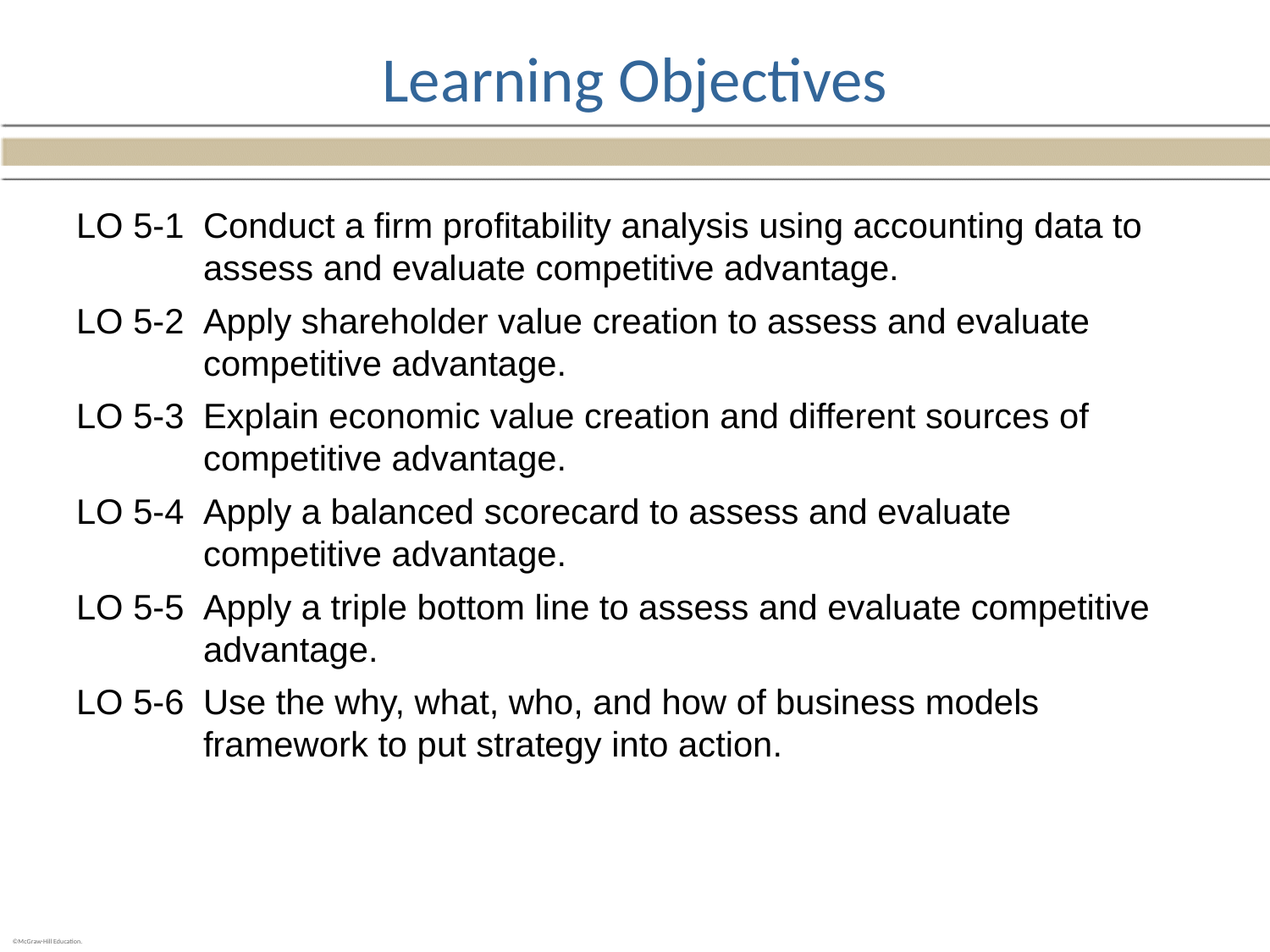

# Learning Objectives
LO 5-1	Conduct a firm profitability analysis using accounting data to assess and evaluate competitive advantage.
LO 5-2	Apply shareholder value creation to assess and evaluate competitive advantage.
LO 5-3	Explain economic value creation and different sources of competitive advantage.
LO 5-4	Apply a balanced scorecard to assess and evaluate competitive advantage.
LO 5-5	Apply a triple bottom line to assess and evaluate competitive advantage.
LO 5-6	Use the why, what, who, and how of business models framework to put strategy into action.